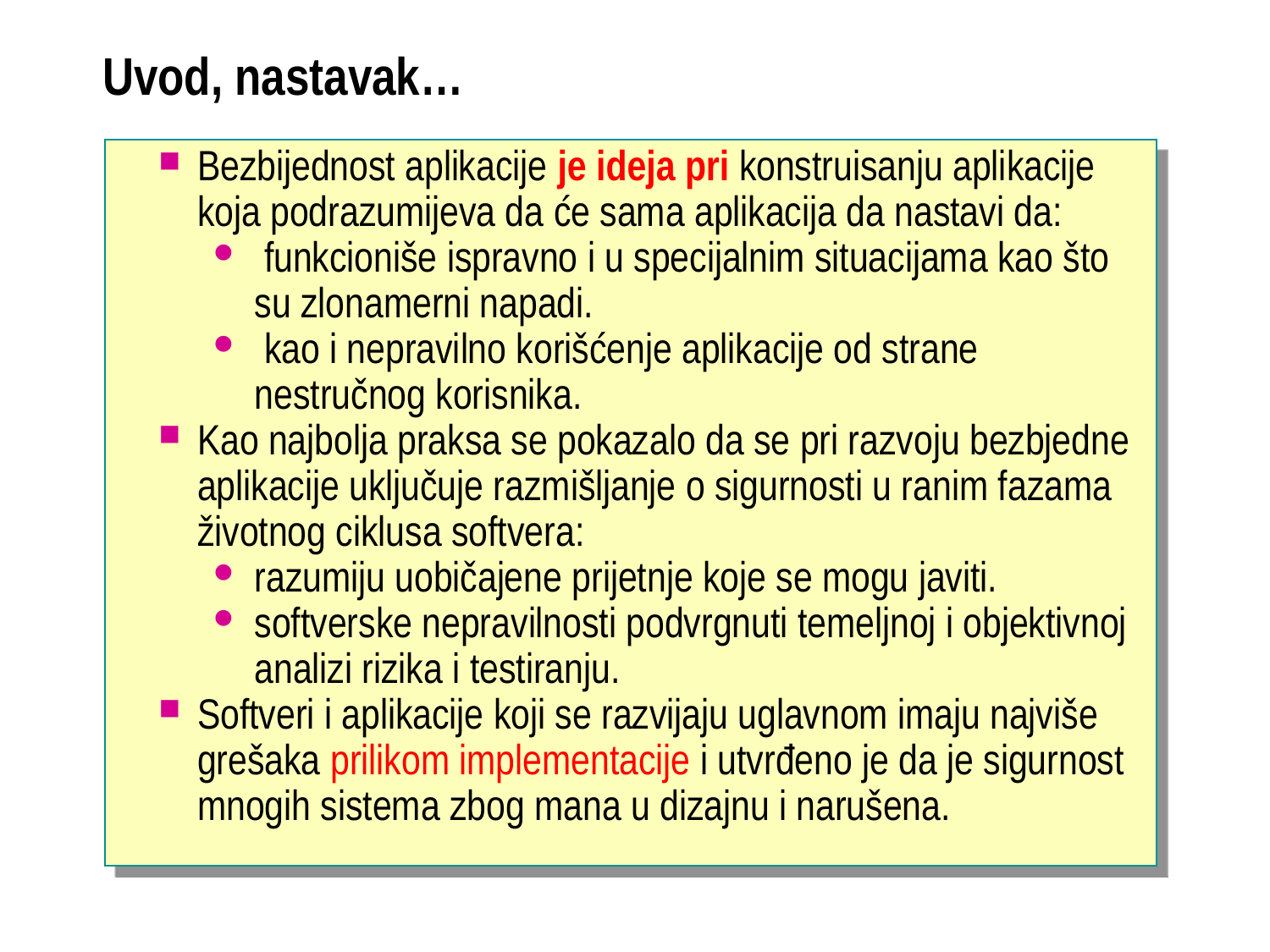

# Uvod, nastavak…
Bezbijednost aplikacije je ideja pri konstruisanju aplikacije koja podrazumijeva da će sama aplikacija da nastavi da:
 funkcioniše ispravno i u specijalnim situacijama kao što su zlonamerni napadi.
 kao i nepravilno korišćenje aplikacije od strane nestručnog korisnika.
Kao najbolja praksa se pokazalo da se pri razvoju bezbjedne aplikacije uključuje razmišljanje o sigurnosti u ranim fazama životnog ciklusa softvera:
razumiju uobičajene prijetnje koje se mogu javiti.
softverske nepravilnosti podvrgnuti temeljnoj i objektivnoj analizi rizika i testiranju.
Softveri i aplikacije koji se razvijaju uglavnom imaju najviše grešaka prilikom implementacije i utvrđeno je da je sigurnost mnogih sistema zbog mana u dizajnu i narušena.